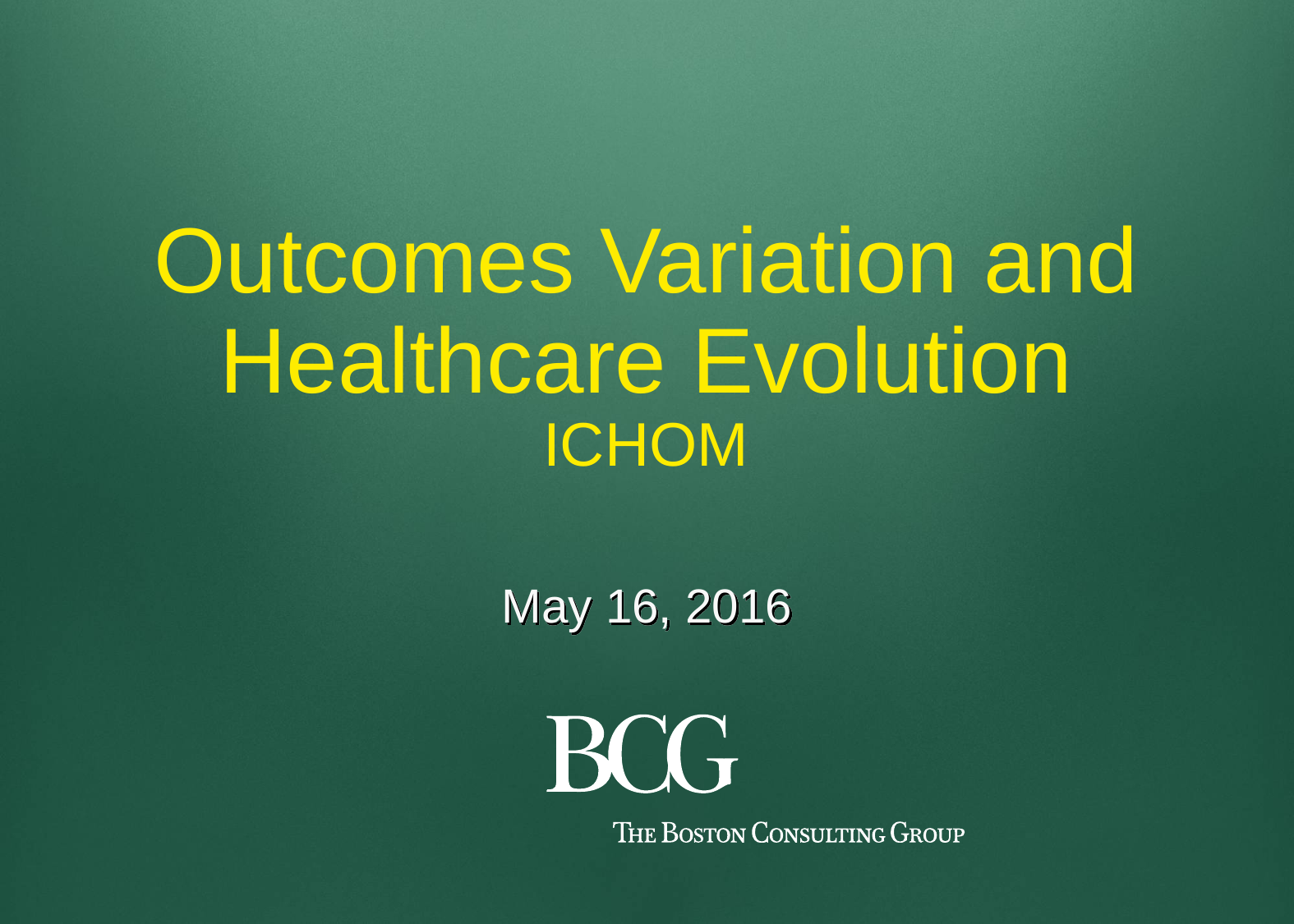

Outcomes Variation and Healthcare Evolution
ICHOM
May 16, 2016